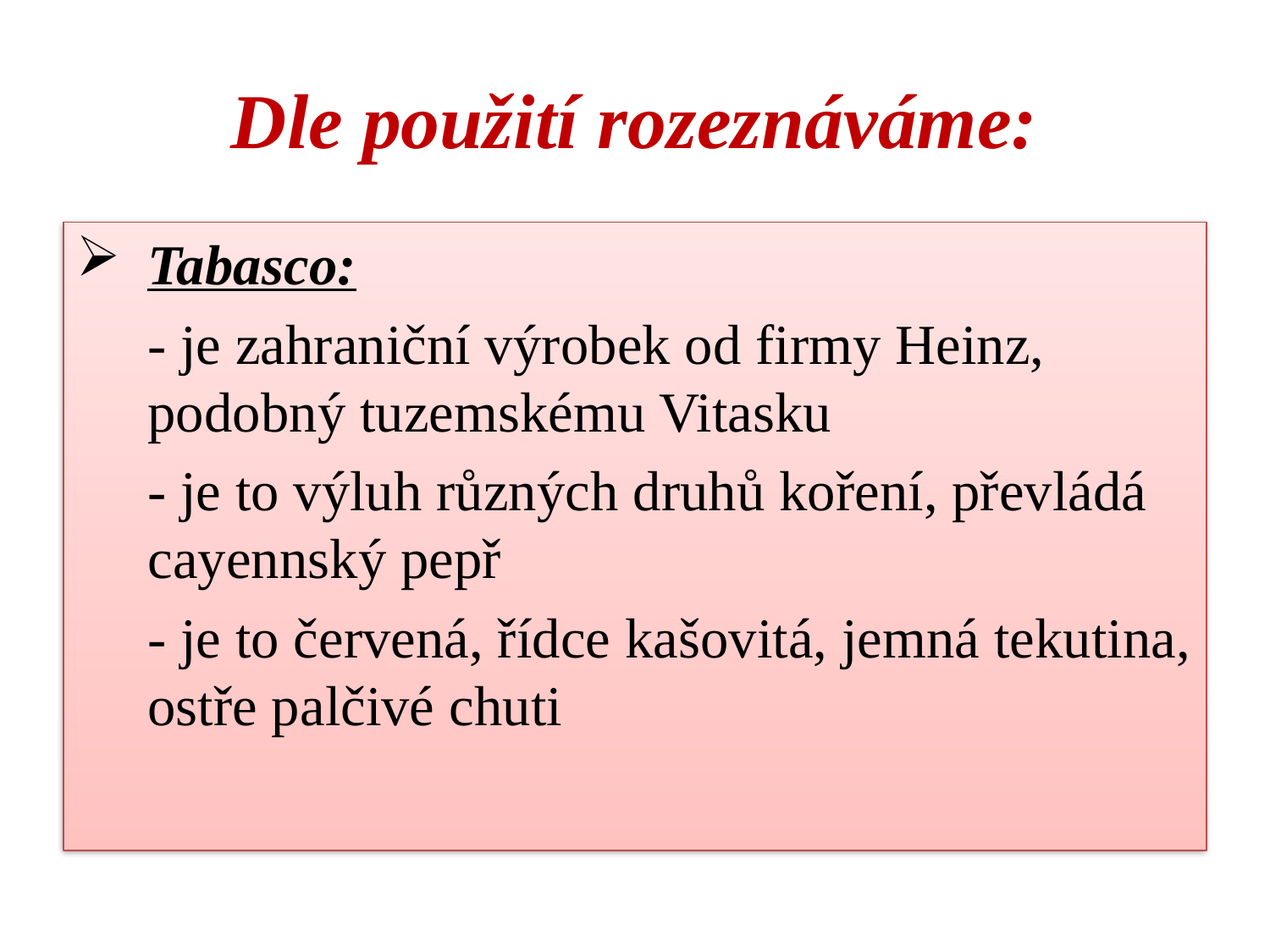

# Dle použití rozeznáváme:
Tabasco:
	- je zahraniční výrobek od firmy Heinz, podobný tuzemskému Vitasku
	- je to výluh různých druhů koření, převládá cayennský pepř
	- je to červená, řídce kašovitá, jemná tekutina, ostře palčivé chuti